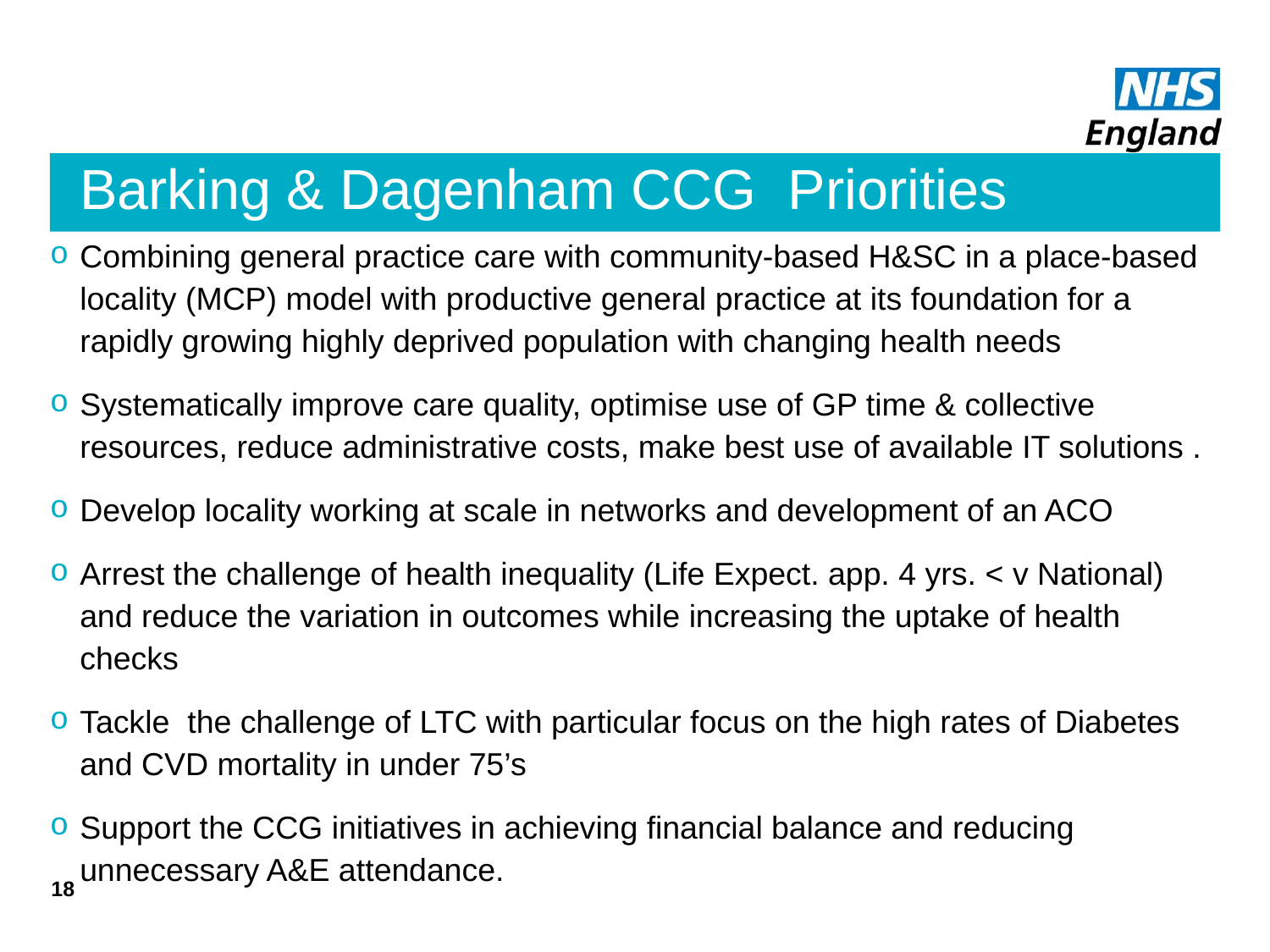

# Barking & Dagenham CCG  Priorities
Combining general practice care with community-based H&SC in a place-based locality (MCP) model with productive general practice at its foundation for a rapidly growing highly deprived population with changing health needs
Systematically improve care quality, optimise use of GP time & collective resources, reduce administrative costs, make best use of available IT solutions .
Develop locality working at scale in networks and development of an ACO
Arrest the challenge of health inequality (Life Expect. app. 4 yrs. < v National) and reduce the variation in outcomes while increasing the uptake of health checks
Tackle  the challenge of LTC with particular focus on the high rates of Diabetes and CVD mortality in under 75’s
Support the CCG initiatives in achieving financial balance and reducing unnecessary A&E attendance.
18